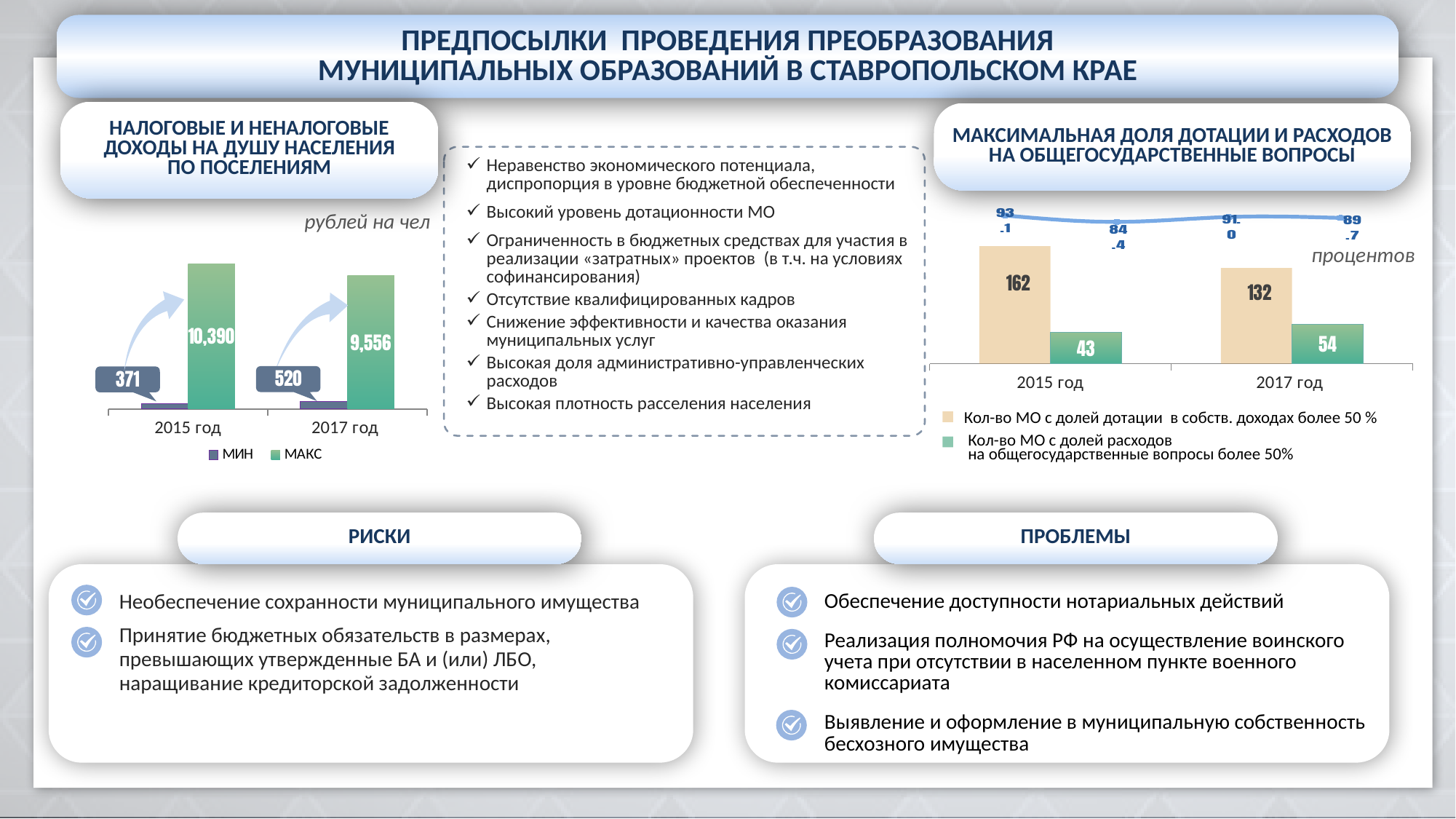

ПРЕДПОСЫЛКИ  ПРОВЕДЕНИЯ ПРЕОБРАЗОВАНИЯ
МУНИЦИПАЛЬНЫХ ОБРАЗОВАНИЙ В СТАВРОПОЛЬСКОМ КРАЕ

НАЛОГОВЫЕ И НЕНАЛОГОВЫЕ ДОХОДЫ НА ДУШУ НАСЕЛЕНИЯ ПО ПОСЕЛЕНИЯМ
МАКСИМАЛЬНАЯ ДОЛЯ ДОТАЦИИ И РАСХОДОВ
НА ОБЩЕГОСУДАРСТВЕННЫЕ ВОПРОСЫ

| Неравенство экономического потенциала, диспропорция в уровне бюджетной обеспеченности |
| --- |
| Высокий уровень дотационности МО |
| Ограниченность в бюджетных средствах для участия в реализации «затратных» проектов (в т.ч. на условиях софинансирования) |
| Отсутствие квалифицированных кадров |
| Снижение эффективности и качества оказания муниципальных услуг |
| Высокая доля административно-управленческих расходов |
| Высокая плотность расселения населения |

### Chart

| Category | МИН | МАКС |
|---|---|---|
| 2015 год | 371.0 | 10390.0 |
| 2017 год  | 520.0 | 9556.0 |

### Chart

| Category | Максимальная доля |
|---|---|
| 2015 | 93.06 |
| 2015 | 84.38 |
| 2017 | 90.99 |
| 2017 | 89.74 |

### Chart

| Category | кол-во МО с долей дотации более 50% | кол-во МО с долей расходов на общегосударственные вопросы более 50%2 |
|---|---|---|
| 2015 год | 162.0 | 43.0 |
| 2017 год  | 132.0 | 54.0 |
рублей на чел
процентов
162
132

520
371
Кол-во МО с долей дотации  в собств. доходах более 50 %

Кол-во МО с долей расходов
на общегосударственные вопросы более 50%

РИСКИ

ПРОБЛЕМЫ

Необеспечение сохранности муниципального имущества
Принятие бюджетных обязательств в размерах, превышающих утвержденные БА и (или) ЛБО,  наращивание кредиторской задолженности

Обеспечение доступности нотариальных действий
Реализация полномочия РФ на осуществление воинского учета при отсутствии в населенном пункте военного комиссариата
Выявление и оформление в муниципальную собственность бесхозного имущества